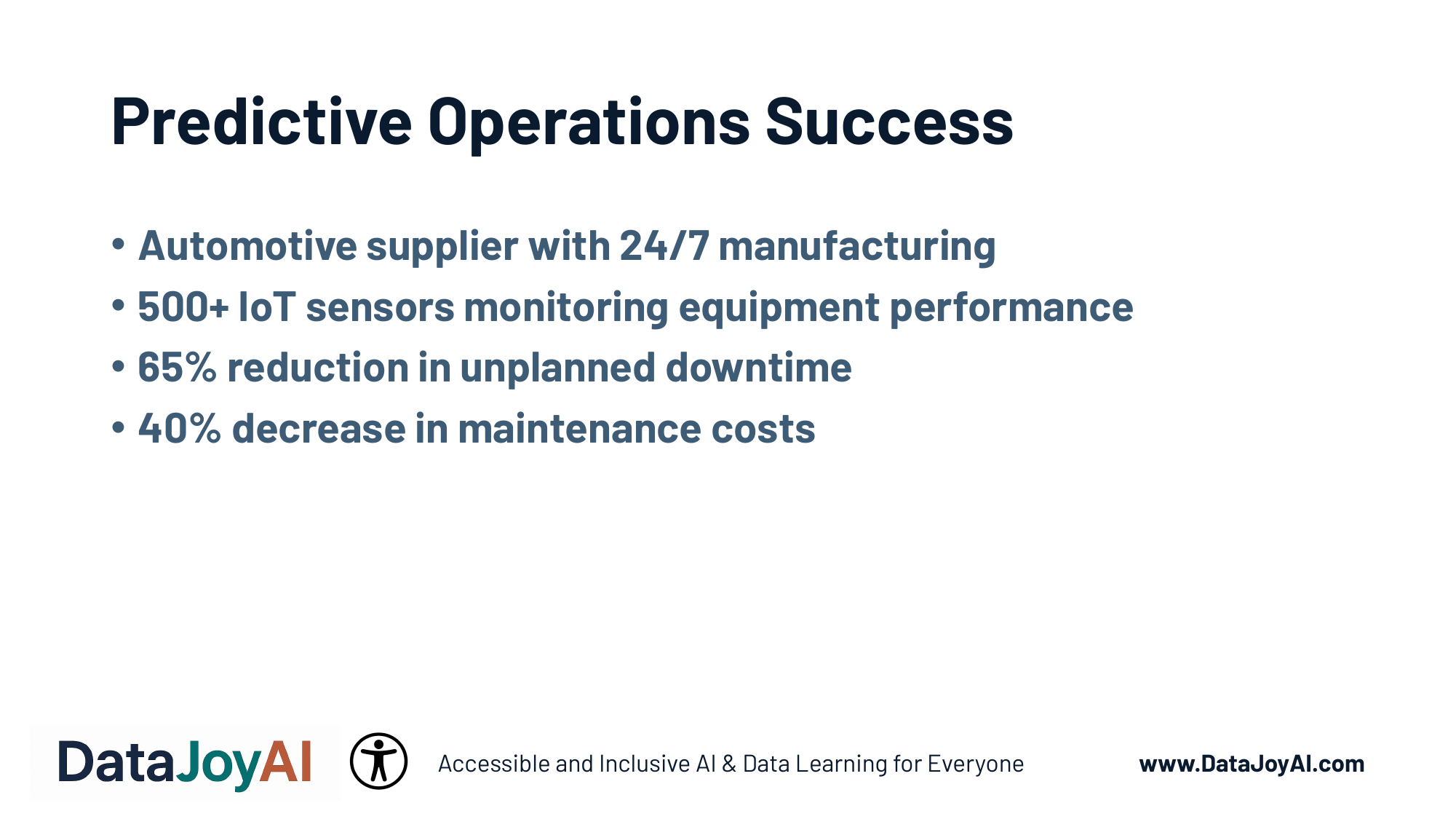

# Predictive Operations Success
Automotive supplier with 24/7 manufacturing
500+ IoT sensors monitoring equipment performance
65% reduction in unplanned downtime
40% decrease in maintenance costs